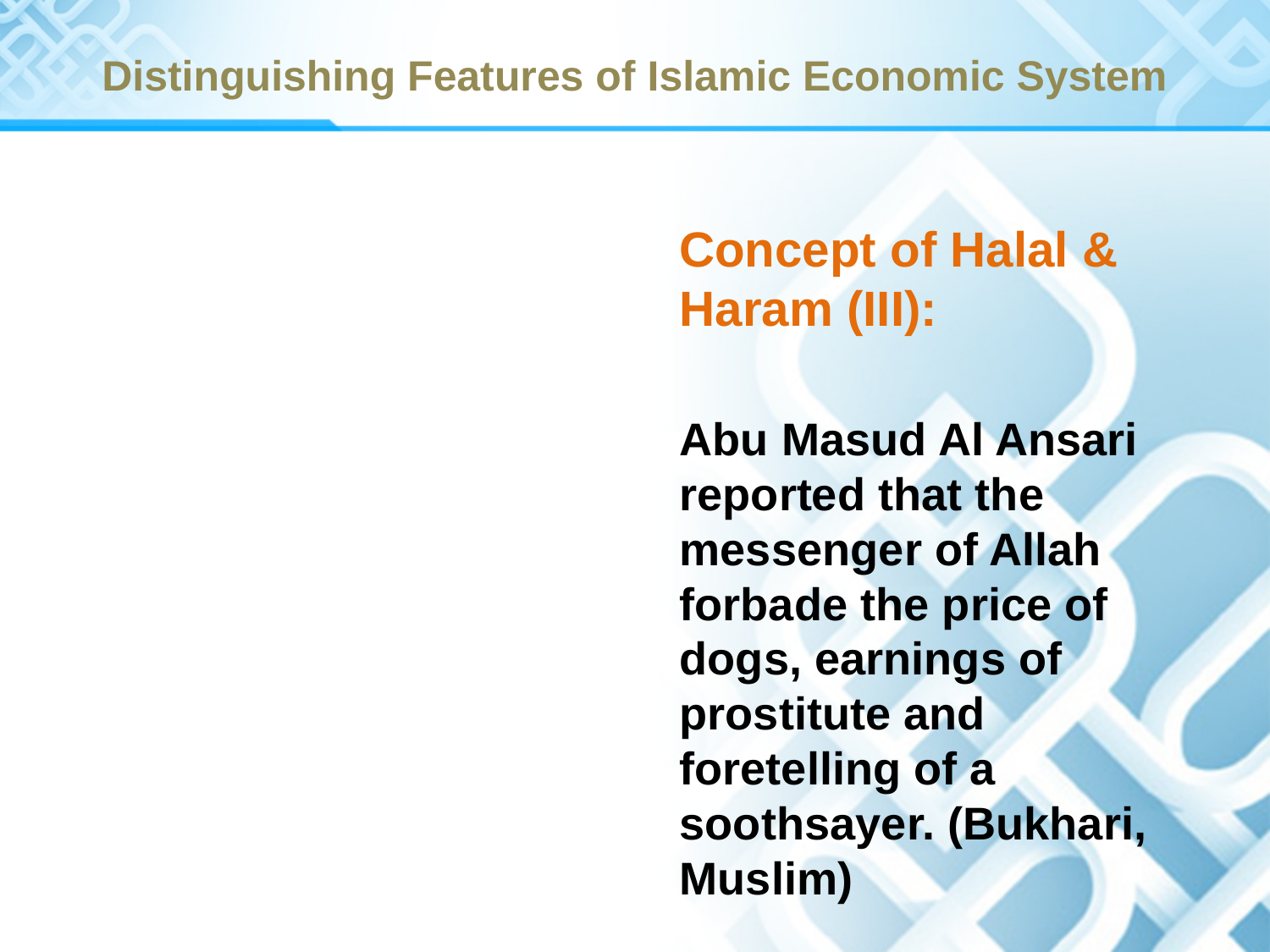

Distinguishing Features of Islamic Economic System
Concept of Halal & Haram (III):

Abu Masud Al Ansari reported that the messenger of Allah forbade the price of dogs, earnings of prostitute and foretelling of a soothsayer. (Bukhari, Muslim)